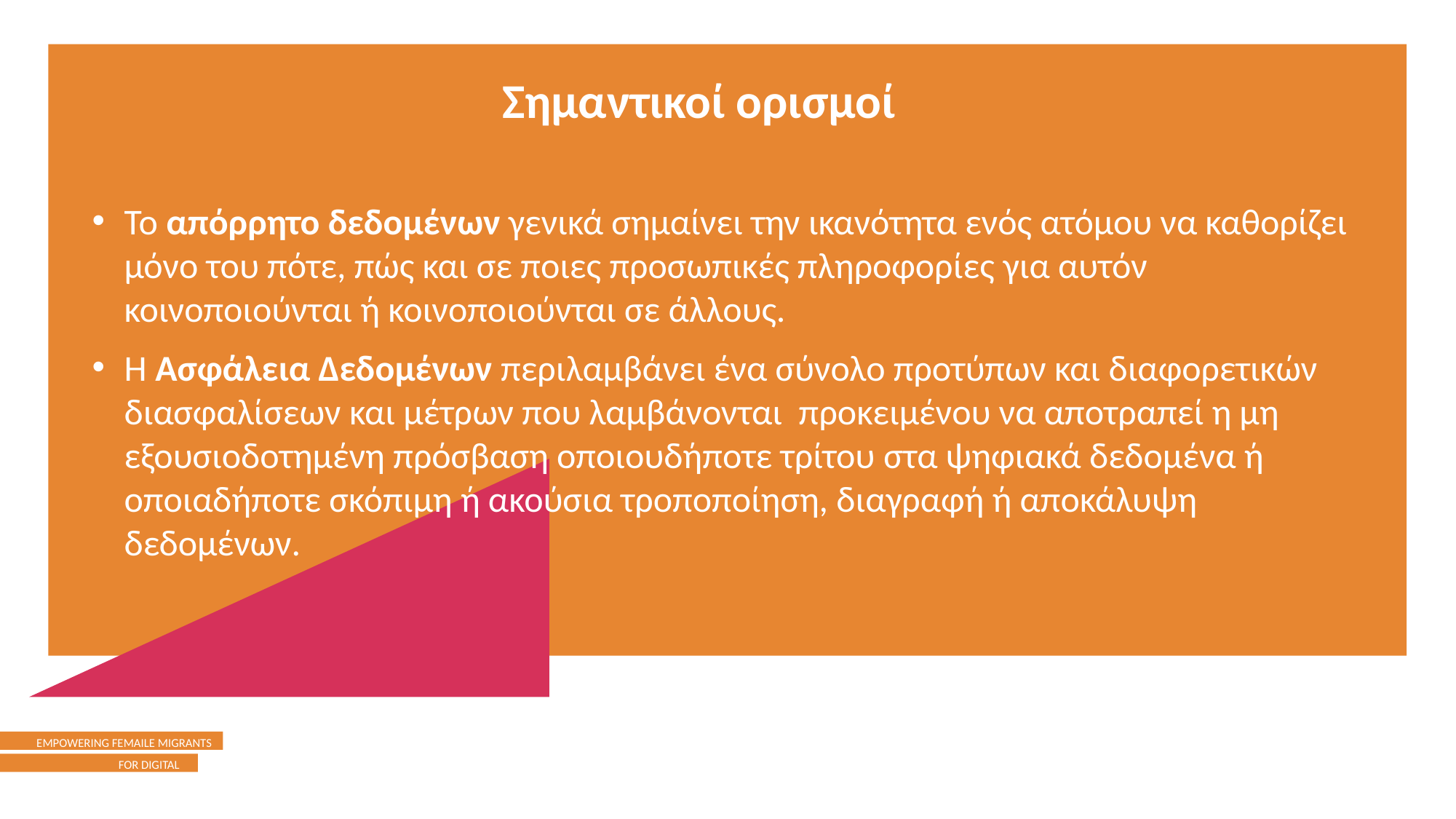

Σημαντικοί ορισμοί

Το απόρρητο δεδομένων γενικά σημαίνει την ικανότητα ενός ατόμου να καθορίζει μόνο του πότε, πώς και σε ποιες προσωπικές πληροφορίες για αυτόν κοινοποιούνται ή κοινοποιούνται σε άλλους.
Η Ασφάλεια Δεδομένων περιλαμβάνει ένα σύνολο προτύπων και διαφορετικών διασφαλίσεων και μέτρων που λαμβάνονται  προκειμένου να αποτραπεί η μη εξουσιοδοτημένη πρόσβαση οποιουδήποτε τρίτου στα ψηφιακά δεδομένα ή οποιαδήποτε σκόπιμη ή ακούσια τροποποίηση, διαγραφή ή αποκάλυψη δεδομένων.